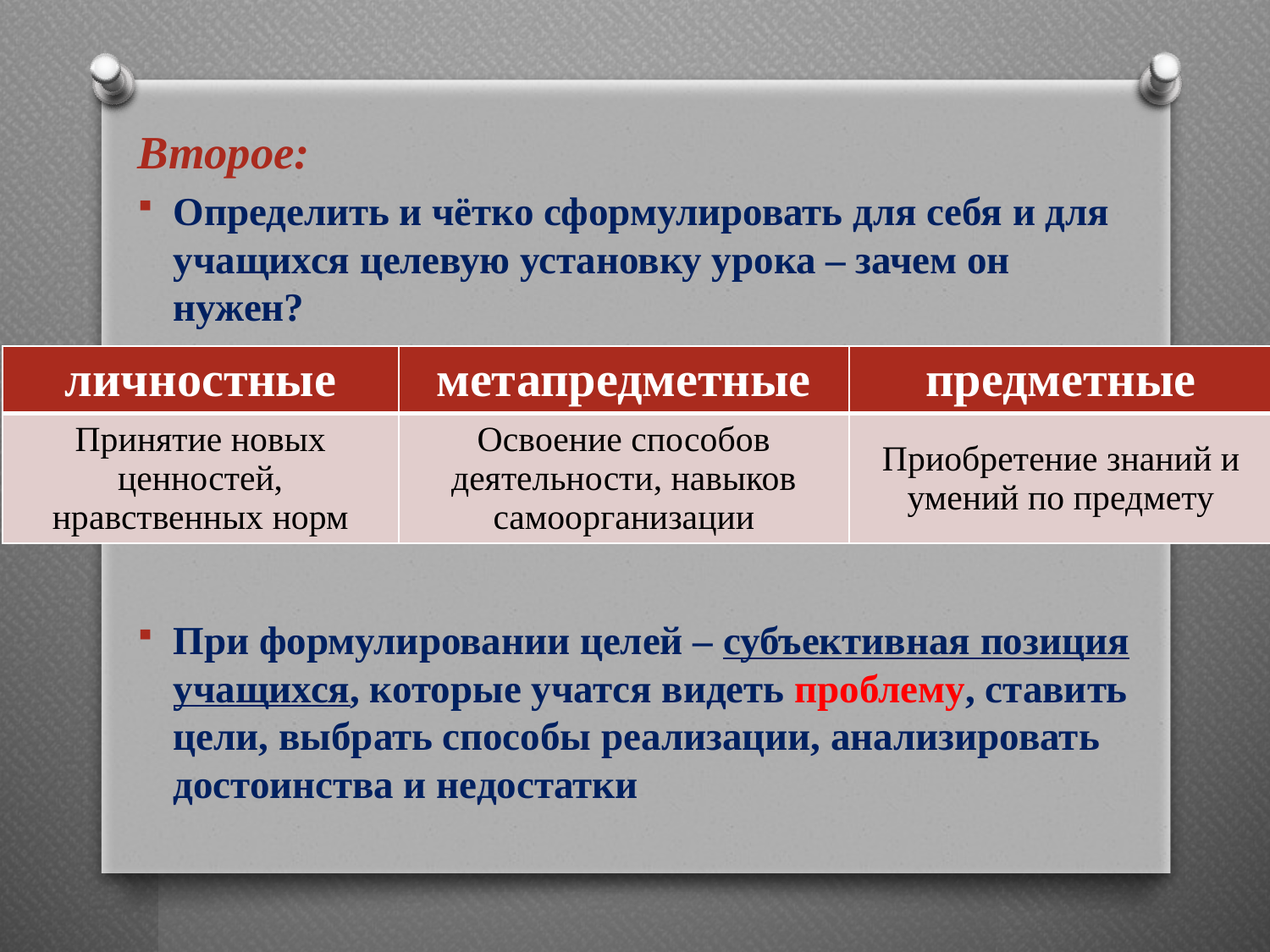

Второе:
Определить и чётко сформулировать для себя и для учащихся целевую установку урока – зачем он нужен?

При формулировании целей – субъективная позиция учащихся, которые учатся видеть проблему, ставить цели, выбрать способы реализации, анализировать достоинства и недостатки

| личностные | метапредметные | предметные |
| --- | --- | --- |
| Принятие новых ценностей, нравственных норм | Освоение способов деятельности, навыков самоорганизации | Приобретение знаний и умений по предмету |